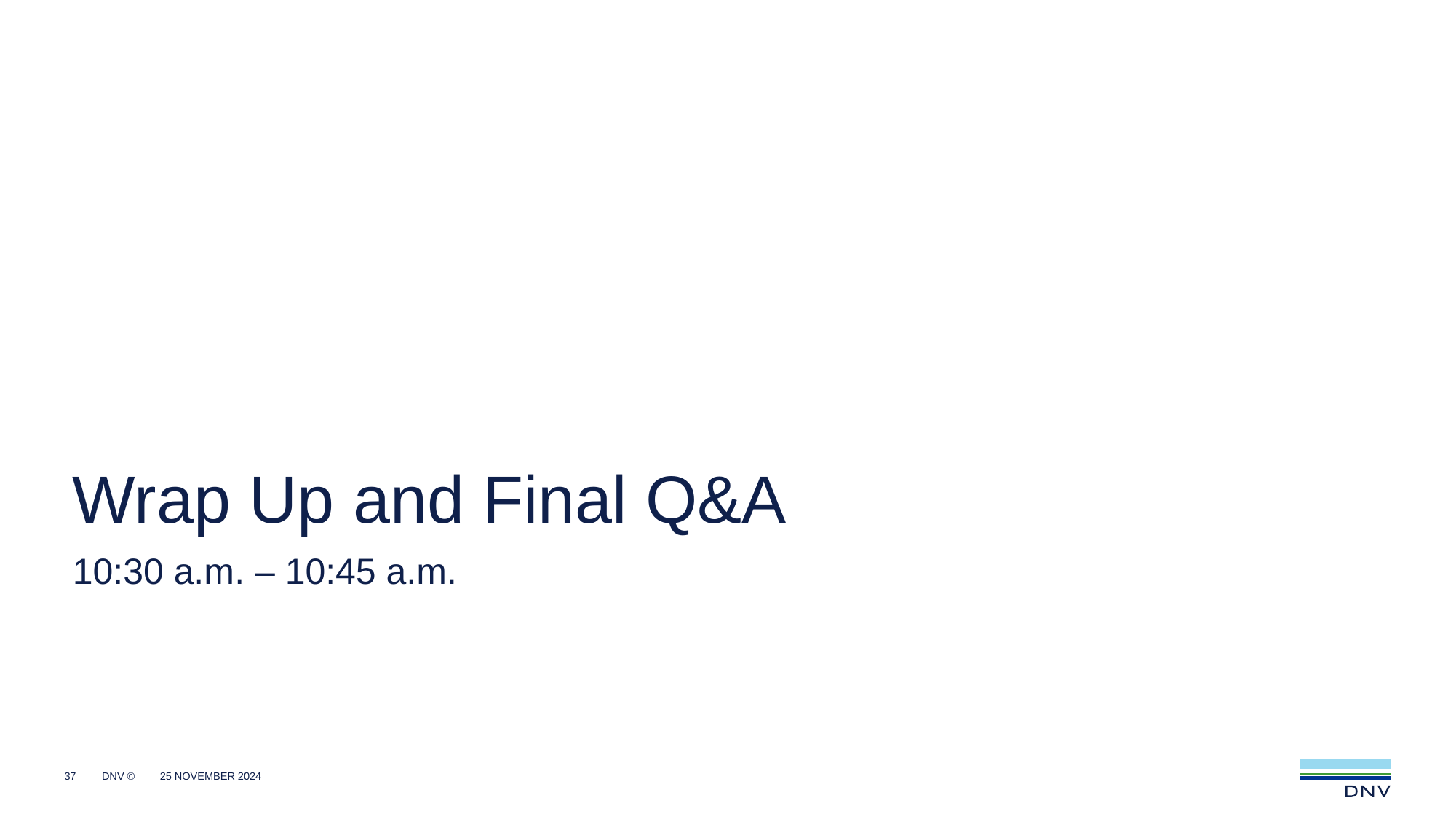

# Wrap Up and Final Q&A
10:30 a.m. – 10:45 a.m.

37